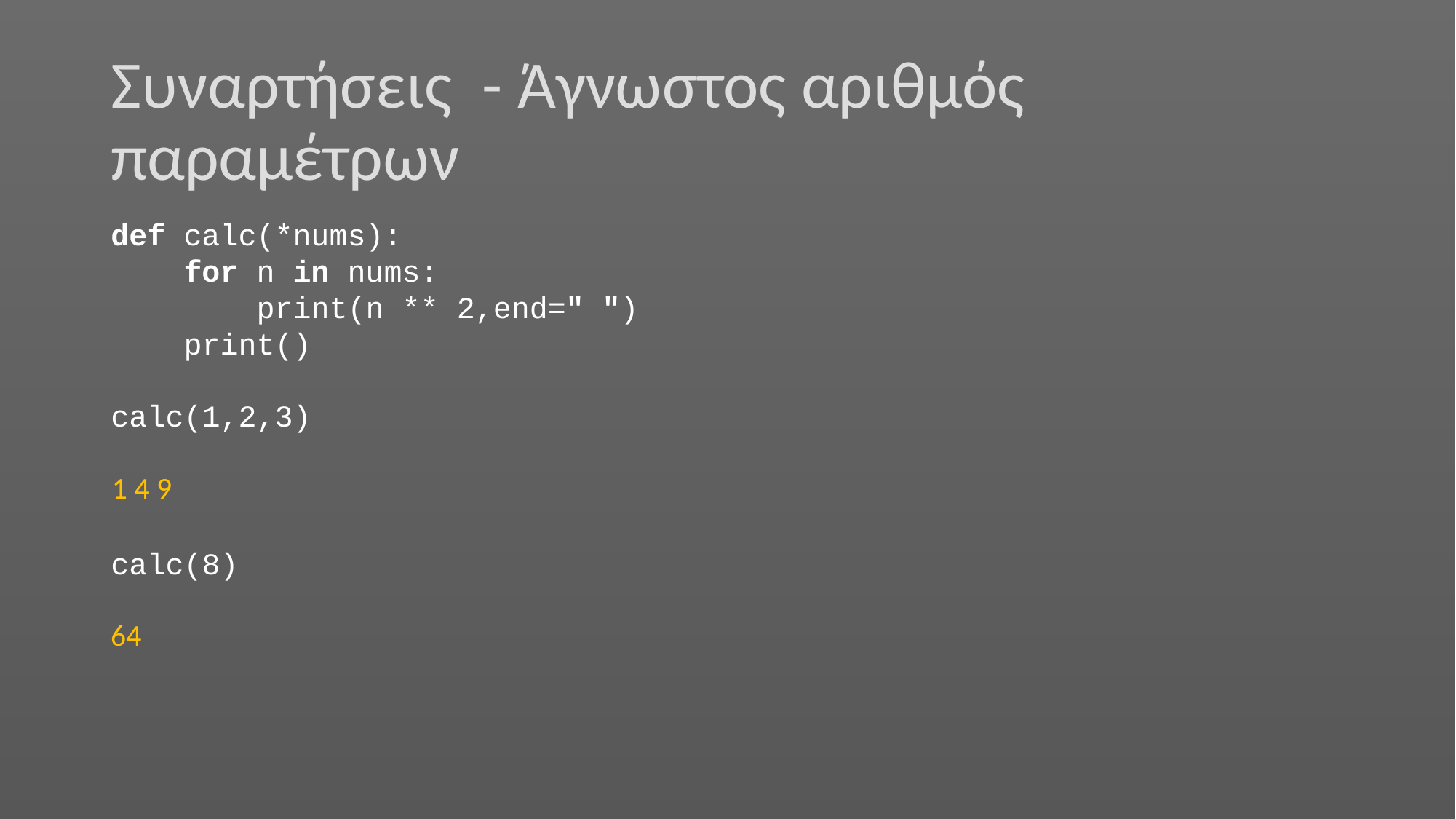

# Συναρτήσεις  - Άγνωστος αριθμός παραμέτρων
def calc(*nums):
    for n in nums:
        print(n ** 2,end=" ")
    print()
calc(1,2,3)
1 4 9
calc(8)
64